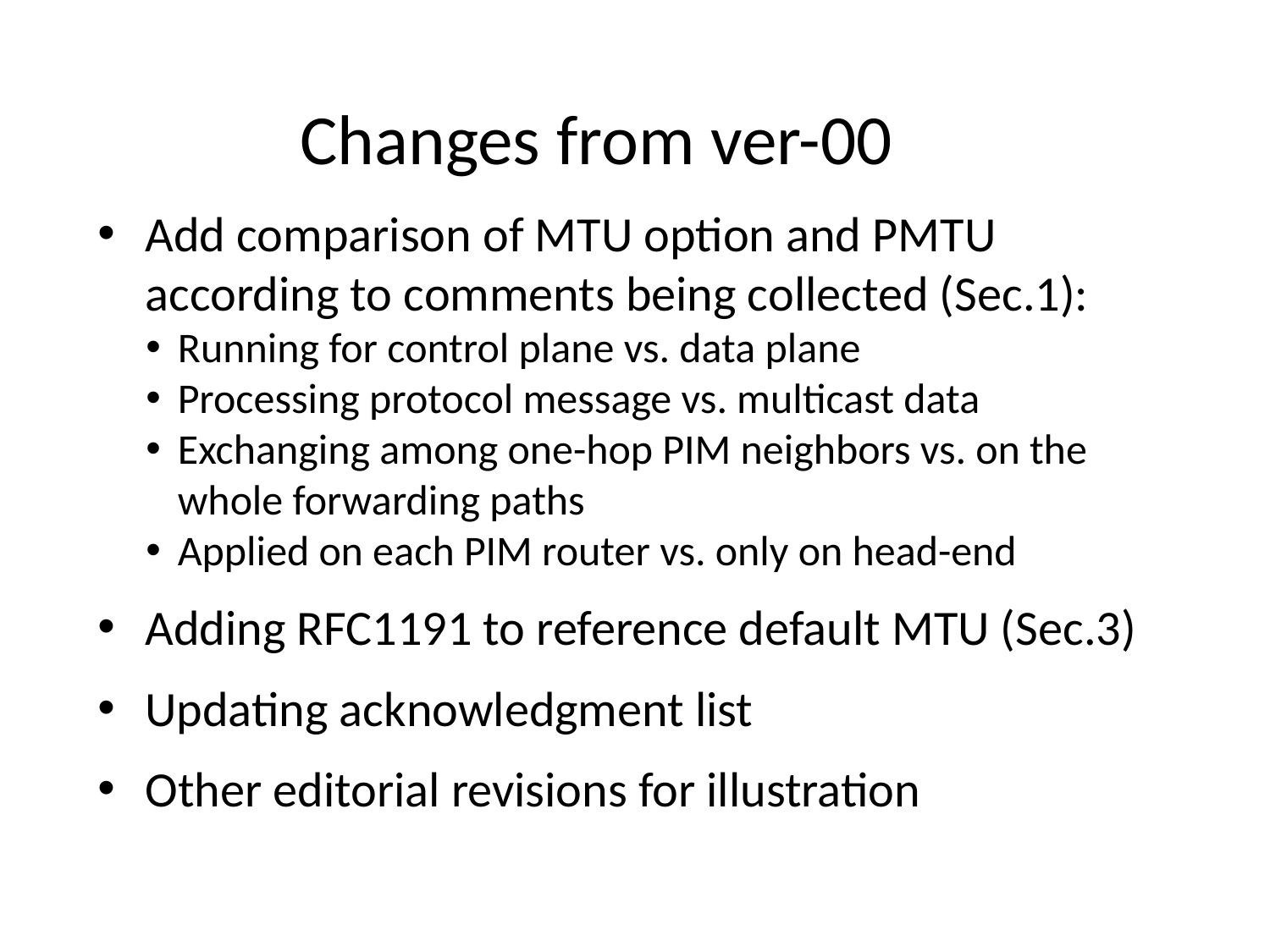

# Changes from ver-00
Add comparison of MTU option and PMTU according to comments being collected (Sec.1):
Running for control plane vs. data plane
Processing protocol message vs. multicast data
Exchanging among one-hop PIM neighbors vs. on the whole forwarding paths
Applied on each PIM router vs. only on head-end
Adding RFC1191 to reference default MTU (Sec.3)
Updating acknowledgment list
Other editorial revisions for illustration